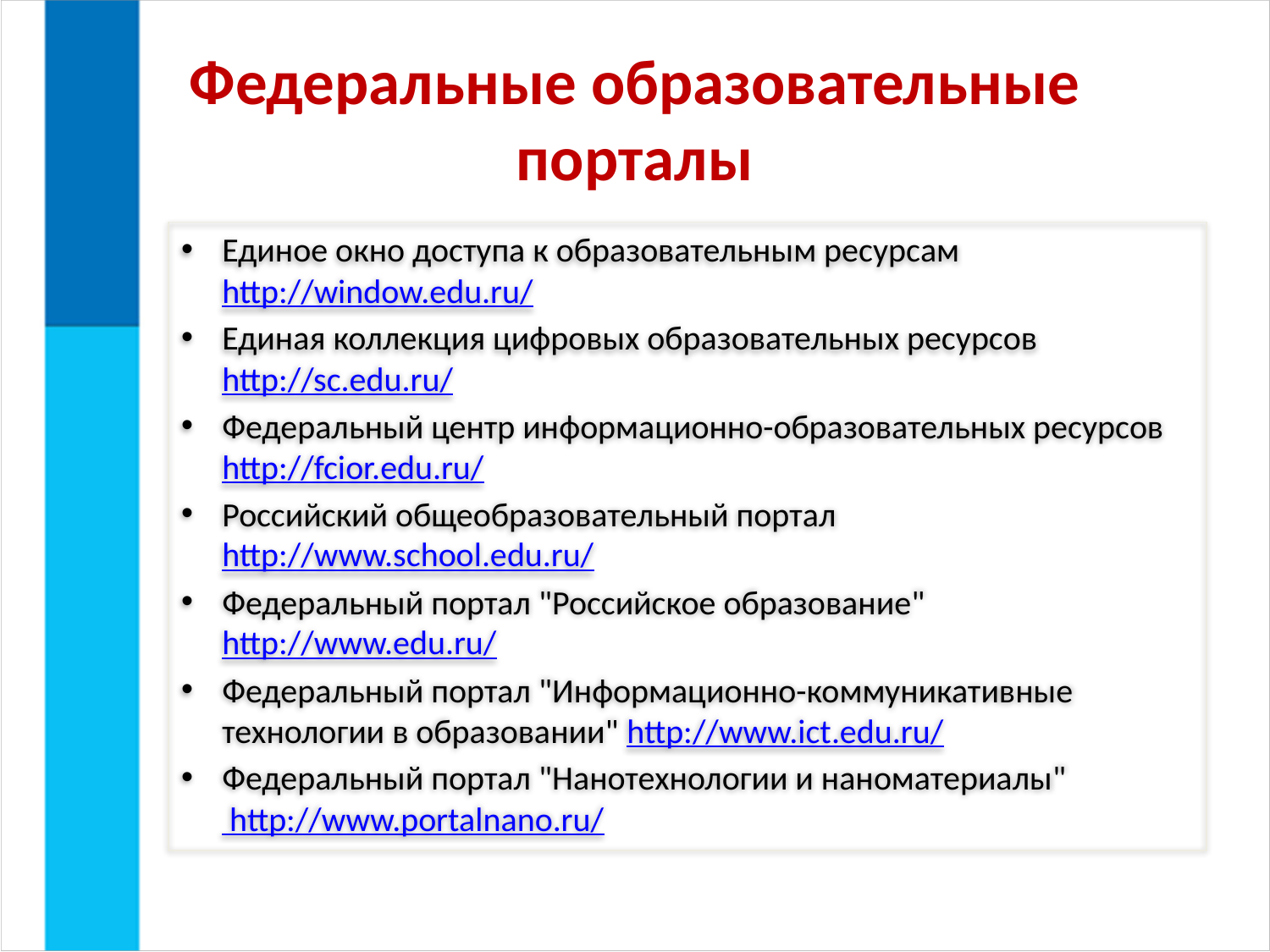

# Федеральные образовательные порталы
Единое окно доступа к образовательным ресурсам http://window.edu.ru/
Единая коллекция цифровых образовательных ресурсов http://sc.edu.ru/
Федеральный центр информационно-образовательных ресурсов http://fcior.edu.ru/
Российский общеобразовательный портал http://www.school.edu.ru/
Федеральный портал "Российское образование" http://www.edu.ru/
Федеральный портал "Информационно-коммуникативные технологии в образовании" http://www.ict.edu.ru/
Федеральный портал "Нанотехнологии и наноматериалы"  http://www.portalnano.ru/